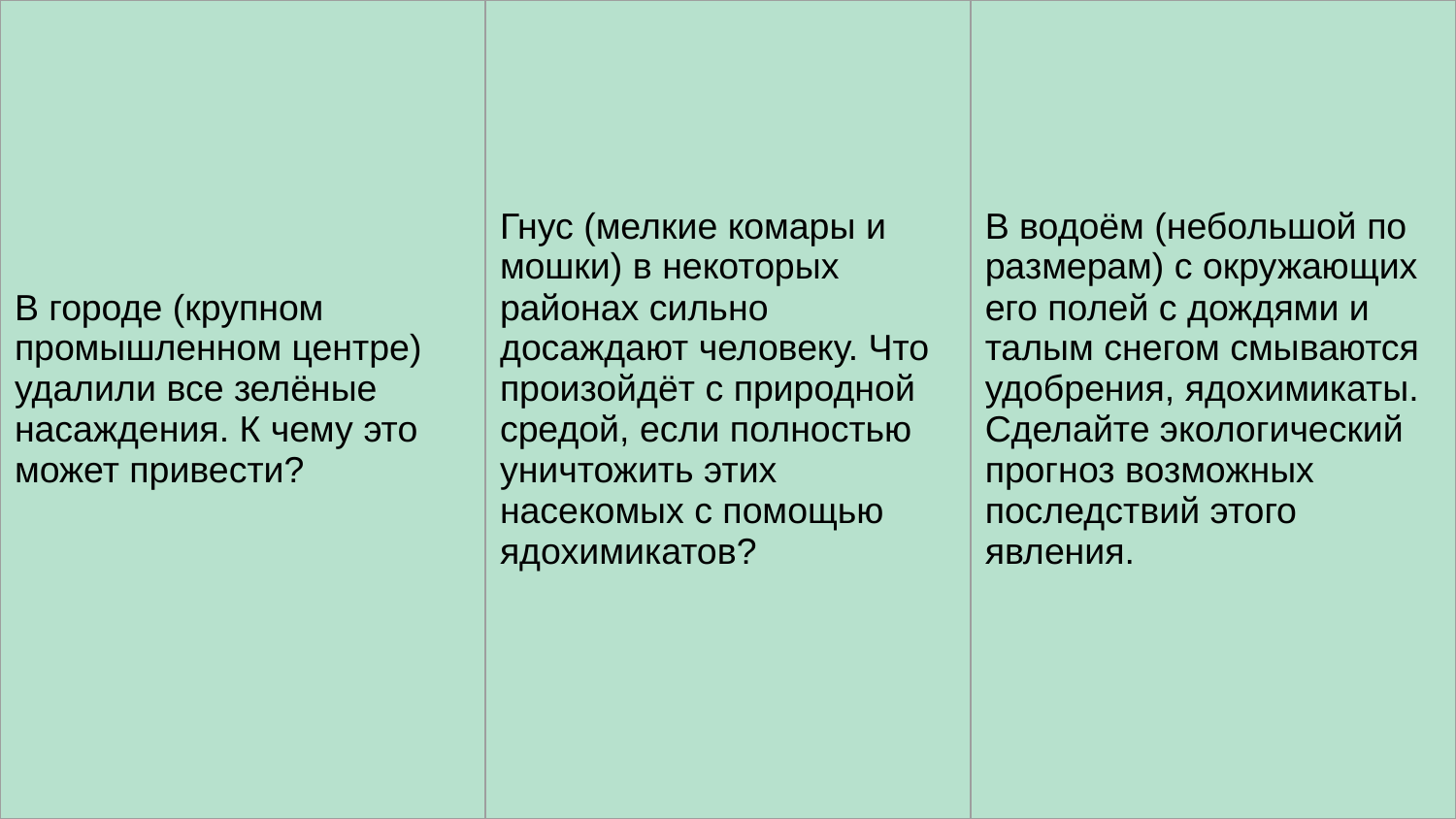

| В городе (крупном промышленном центре) удалили все зелёные насаждения. К чему это может привести? | Гнус (мелкие комары и мошки) в некоторых районах сильно досаждают человеку. Что произойдёт с природной средой, если полностью уничтожить этих насекомых с помощью ядохимикатов? | В водоём (небольшой по размерам) с окружающих его полей с дождями и талым снегом смываются удобрения, ядохимикаты. Сделайте экологический прогноз возможных последствий этого явления. |
| --- | --- | --- |